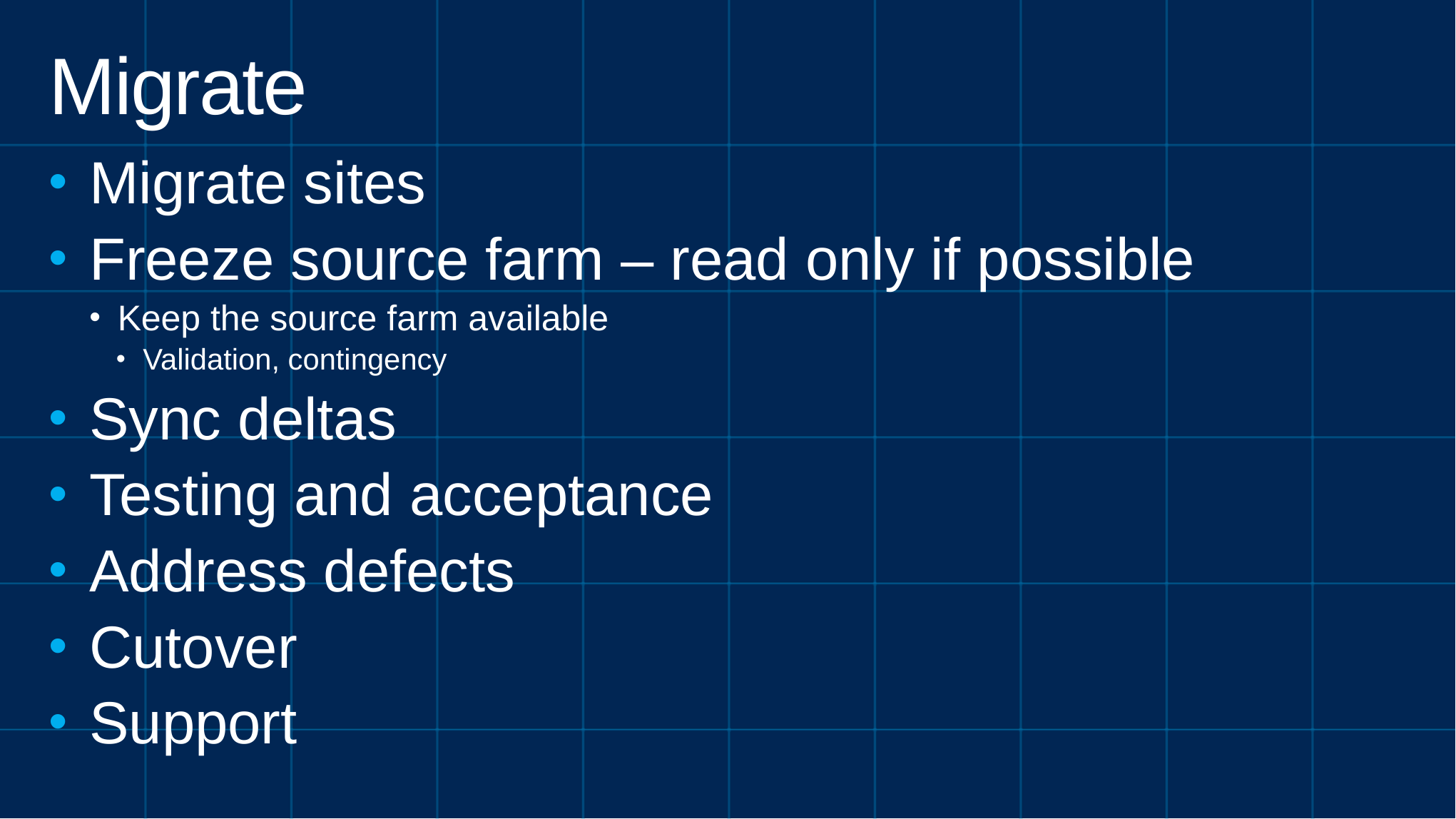

# Migrate
Migrate sites
Freeze source farm – read only if possible
Keep the source farm available
Validation, contingency
Sync deltas
Testing and acceptance
Address defects
Cutover
Support